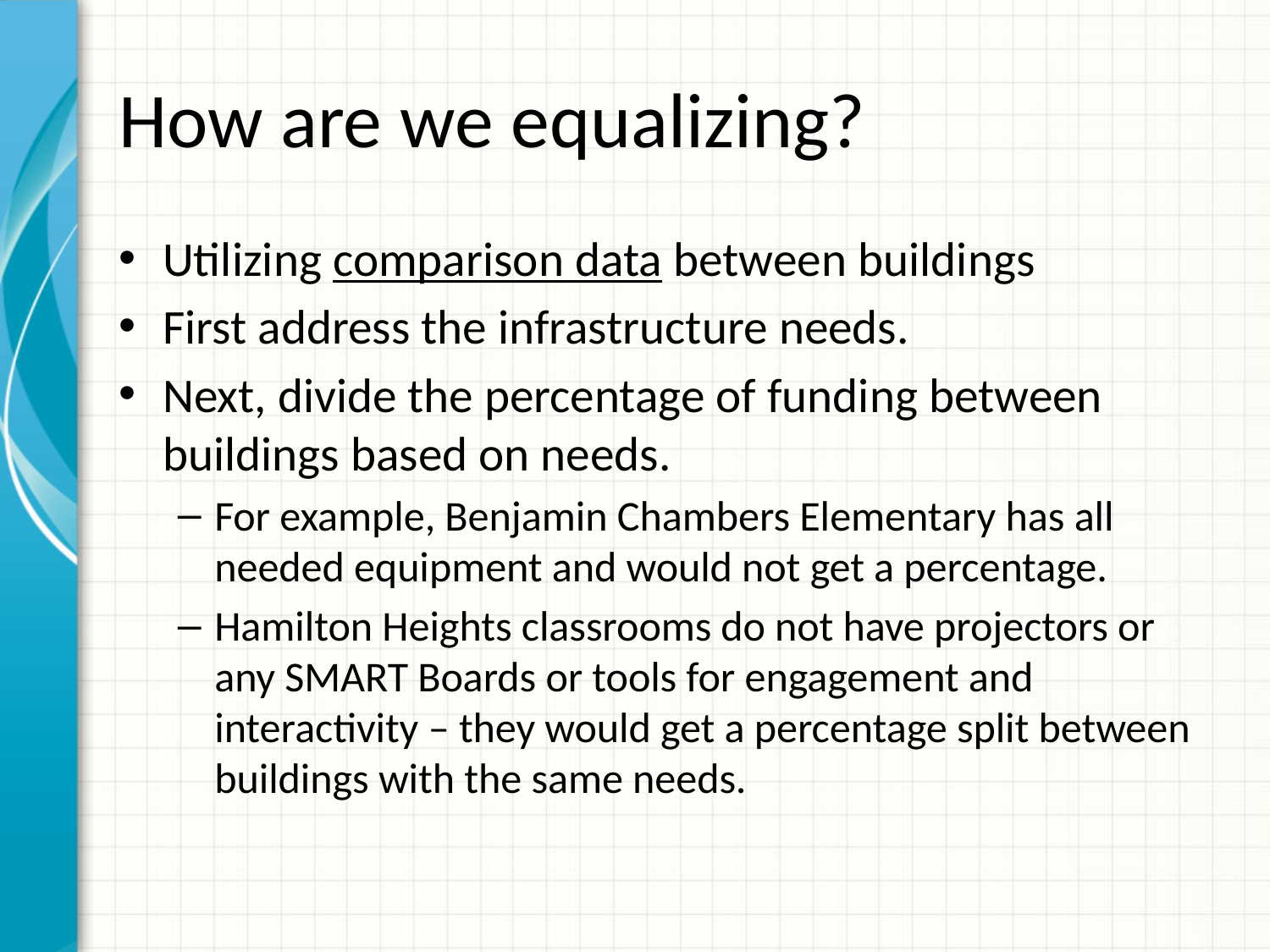

# How are we equalizing?
Utilizing comparison data between buildings
First address the infrastructure needs.
Next, divide the percentage of funding between buildings based on needs.
For example, Benjamin Chambers Elementary has all needed equipment and would not get a percentage.
Hamilton Heights classrooms do not have projectors or any SMART Boards or tools for engagement and interactivity – they would get a percentage split between buildings with the same needs.